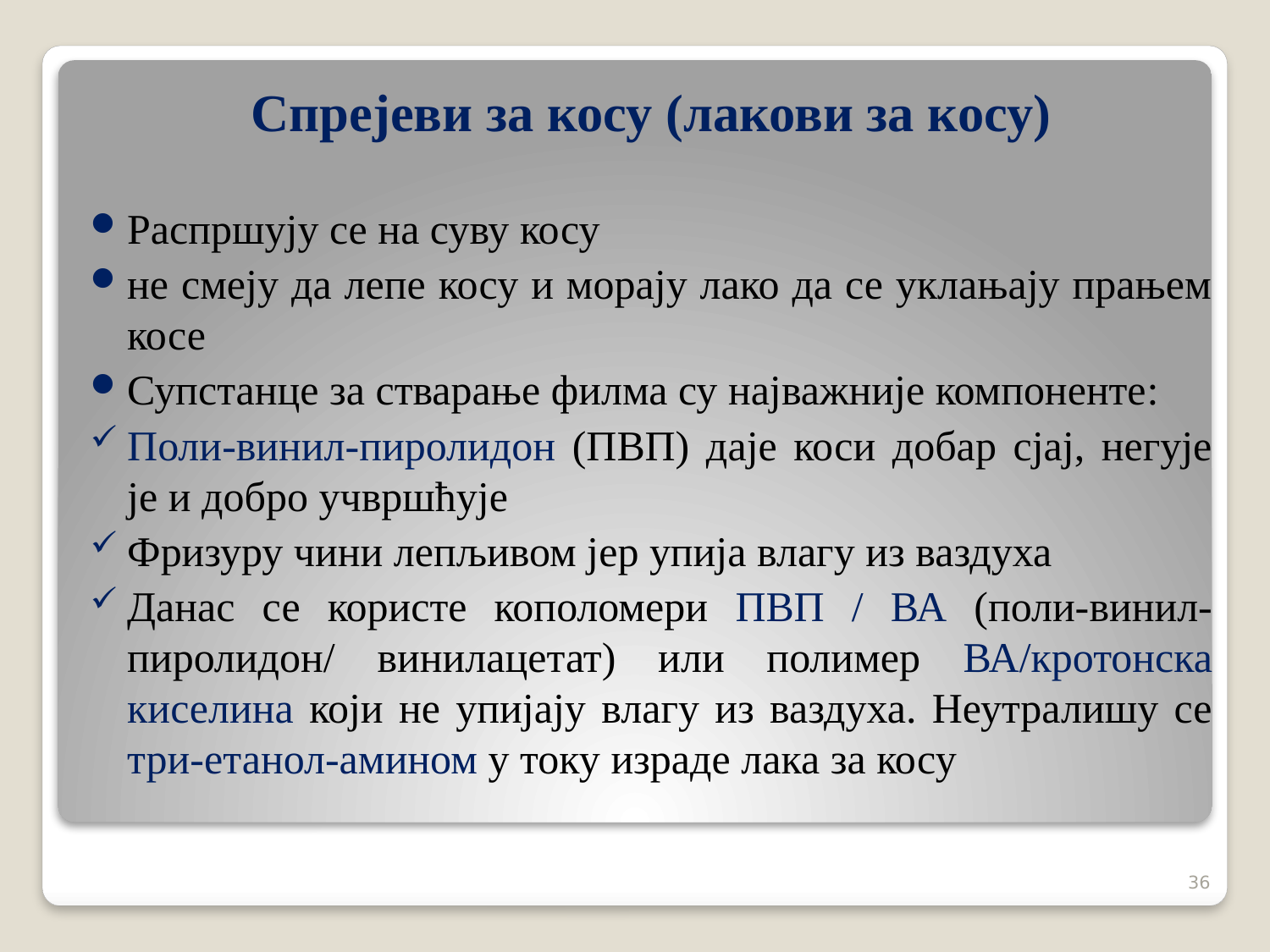

Спрејеви за косу (лакови за косу)

Распршују се на суву косу
не смеју да лепе косу и морају лако да се уклањају прањем косе
Супстанце за стварање филма су најважније компоненте:
Поли-винил-пиролидон (ПВП) даје коси добар сјај, негује је и добро учвршћује
Фризуру чини лепљивом јер упија влагу из ваздуха
Данас се користе кополомери ПВП / ВА (поли-винил-пиролидон/ винилацетат) или полимер ВА/кротонска киселина који не упијају влагу из ваздуха. Неутралишу се три-етанол-амином у току израде лака за косу

36